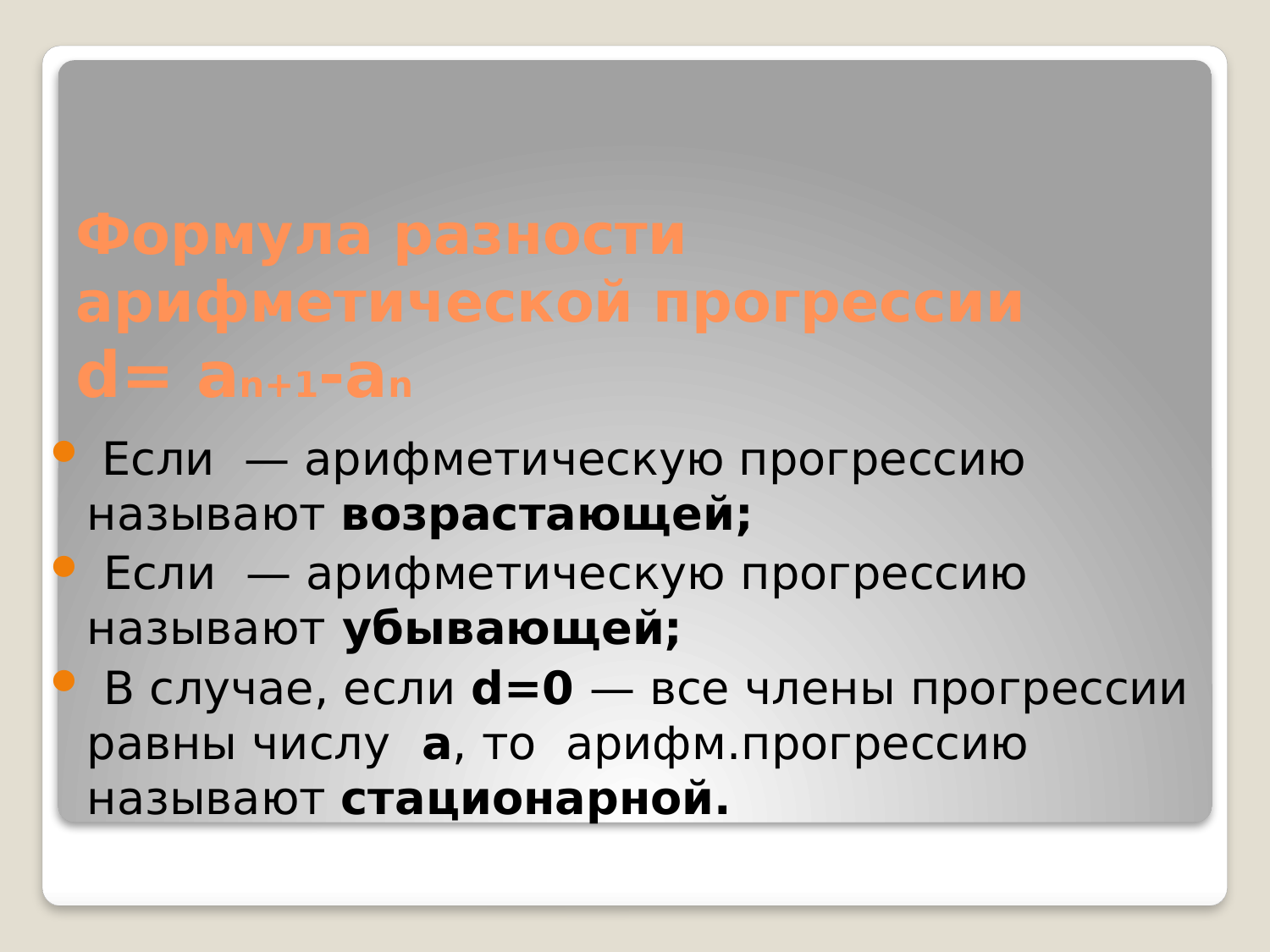

# Формула разности арифметической прогрессии d= an+1-an

 Если  — арифметическую прогрессию называют возрастающей;
 Если  — арифметическую прогрессию называют убывающей;
 В случае, если d=0 — все члены прогрессии равны числу  a, то  арифм.прогрессию называют стационарной.